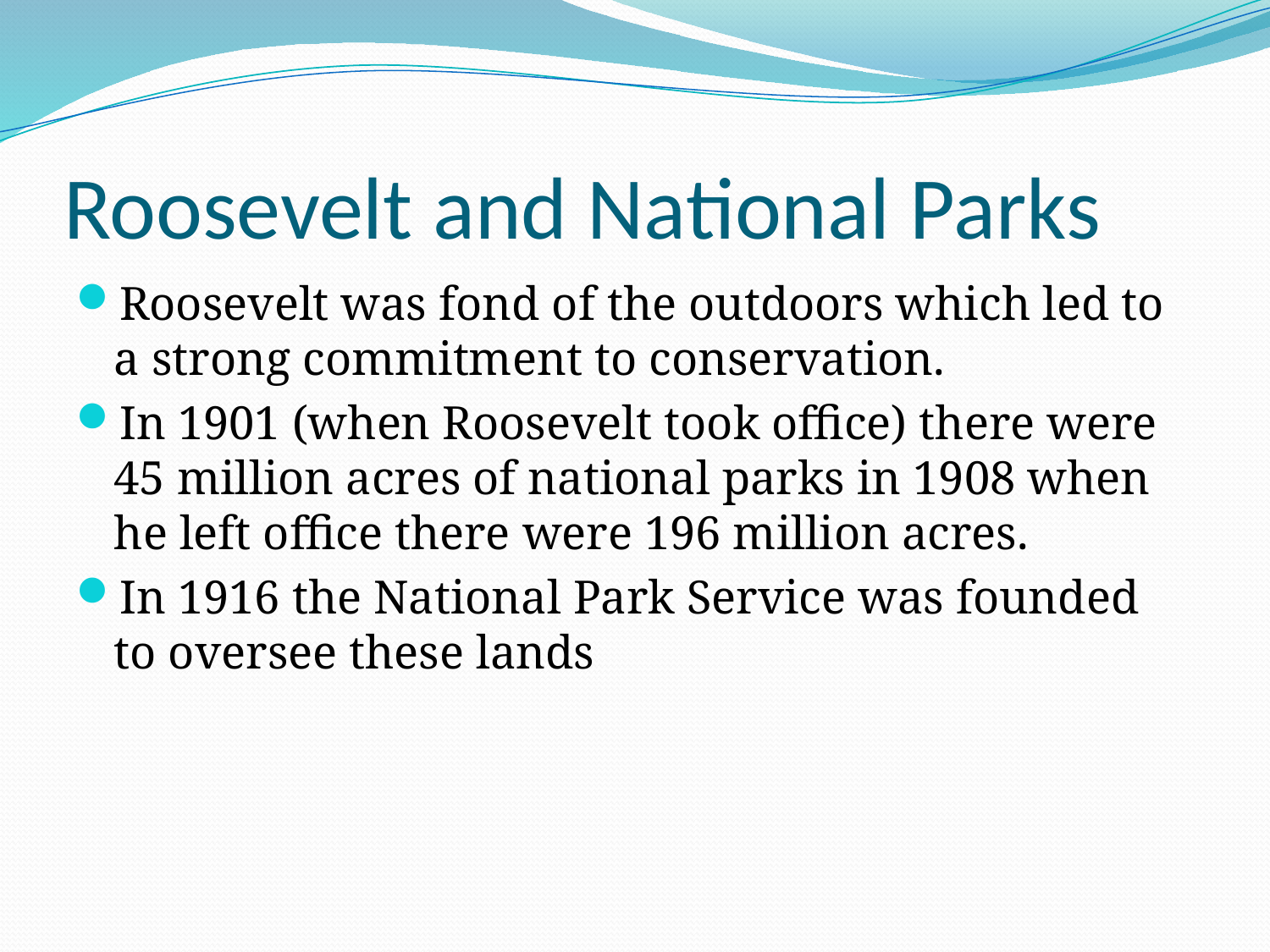

# Roosevelt and National Parks
Roosevelt was fond of the outdoors which led to a strong commitment to conservation.
In 1901 (when Roosevelt took office) there were 45 million acres of national parks in 1908 when he left office there were 196 million acres.
In 1916 the National Park Service was founded to oversee these lands